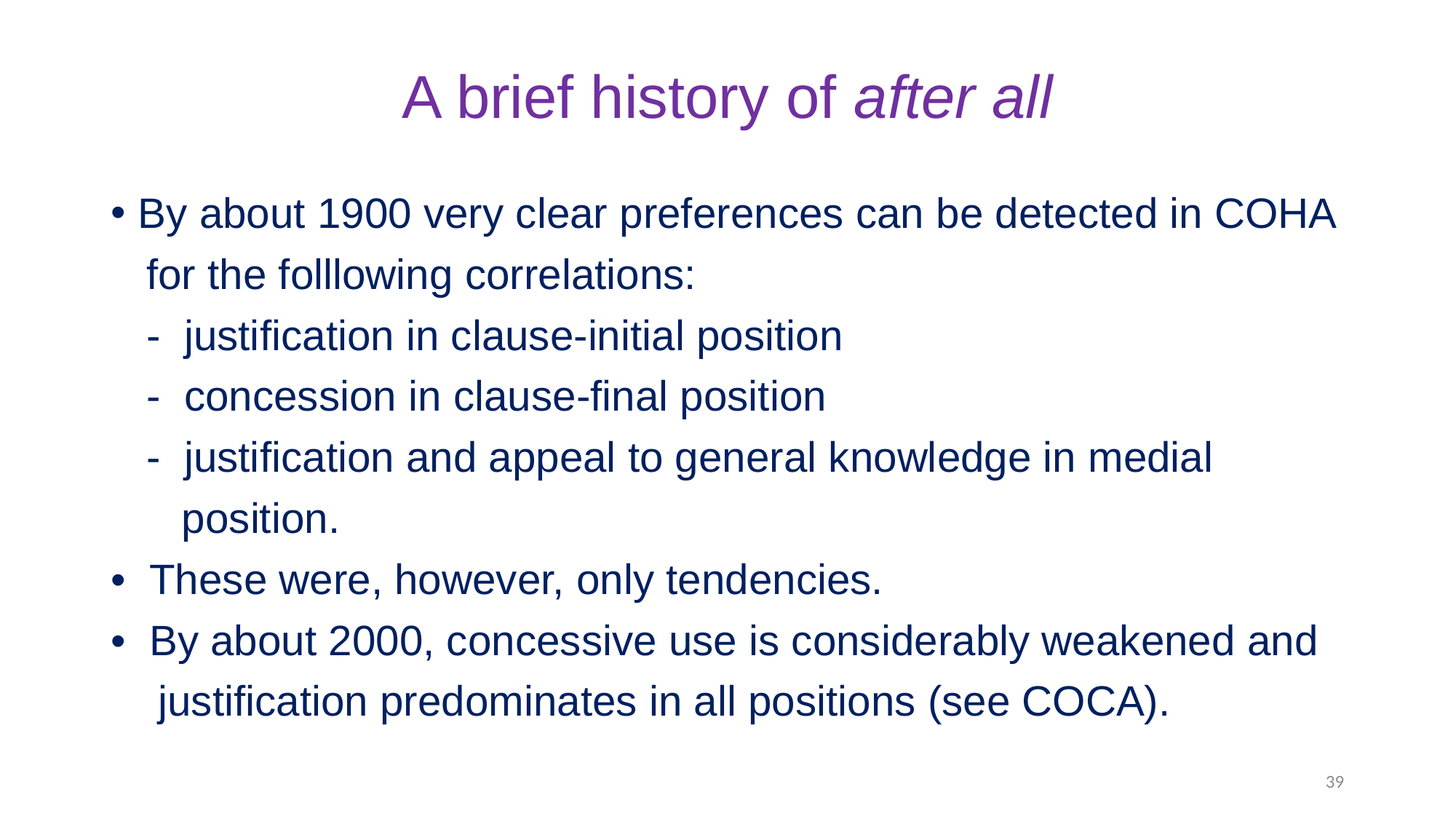

# A brief history of after all
By about 1900 very clear preferences can be detected in COHA
   for the folllowing correlations:
   -  justification in clause-initial position
   -  concession in clause-final position
   -  justification and appeal to general knowledge in medial
      position.
•  These were, however, only tendencies.
•  By about 2000, concessive use is considerably weakened and
    justification predominates in all positions (see COCA).

39